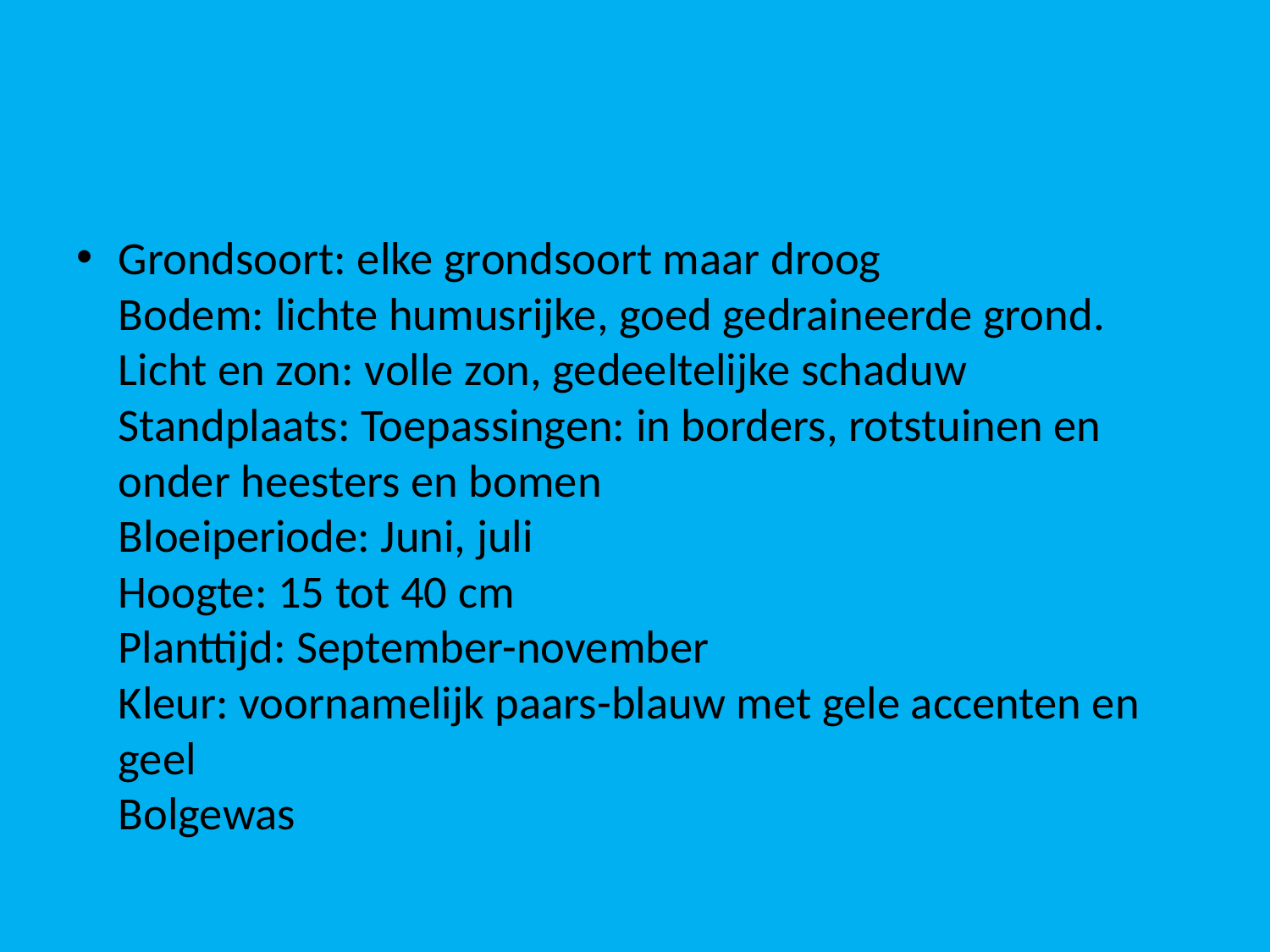

#
Grondsoort: elke grondsoort maar droog
Bodem: lichte humusrijke, goed gedraineerde grond.
Licht en zon: volle zon, gedeeltelijke schaduw
Standplaats: Toepassingen: in borders, rotstuinen en onder heesters en bomen
Bloeiperiode: Juni, juli
Hoogte: 15 tot 40 cm
Planttijd: September-november
Kleur: voornamelijk paars-blauw met gele accenten en geel
Bolgewas